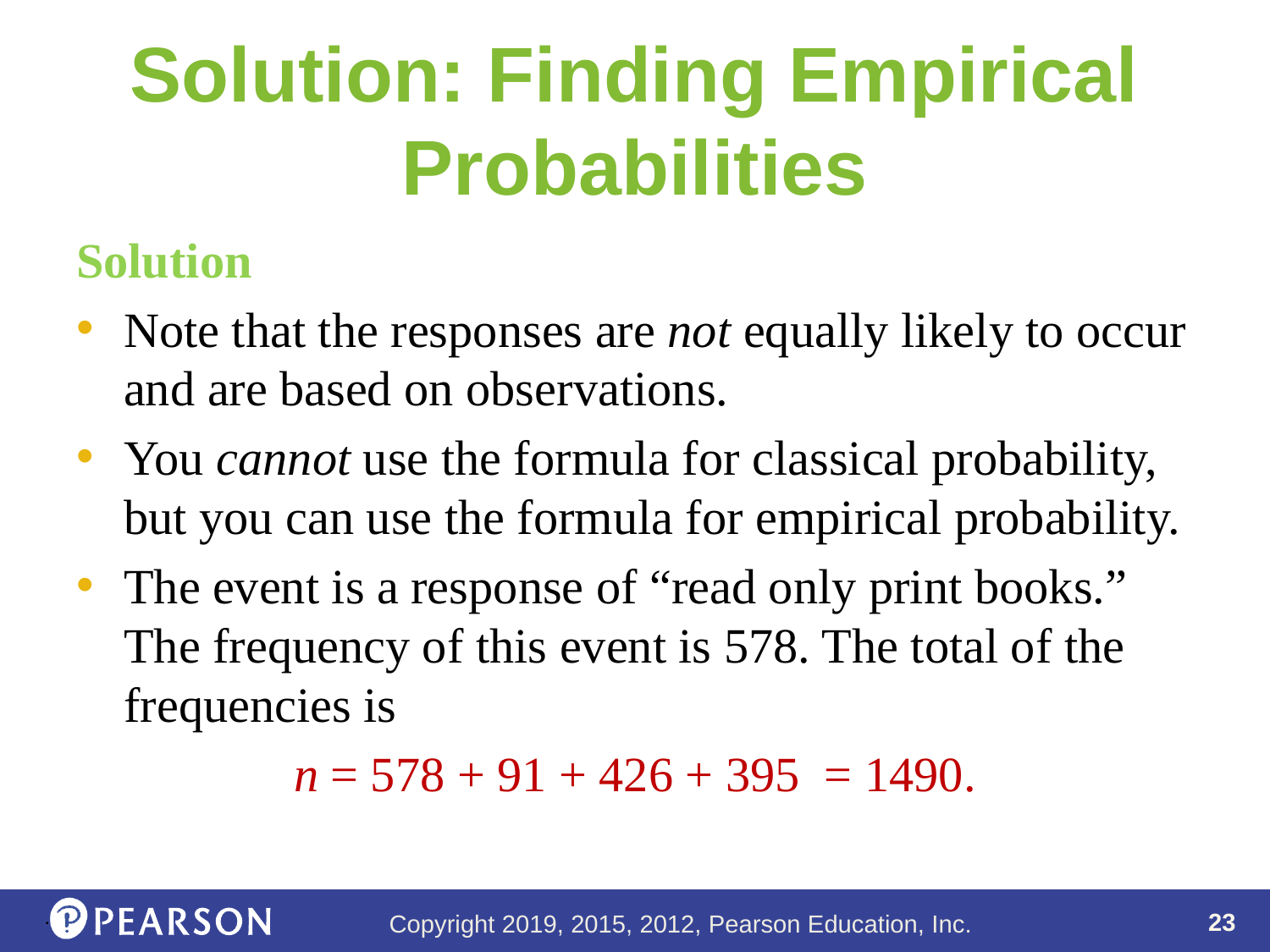

# Solution: Finding Empirical Probabilities
Solution
Note that the responses are not equally likely to occur and are based on observations.
You cannot use the formula for classical probability, but you can use the formula for empirical probability.
The event is a response of “read only print books.” The frequency of this event is 578. The total of the frequencies is
n = 578 + 91 + 426 + 395  = 1490.
.